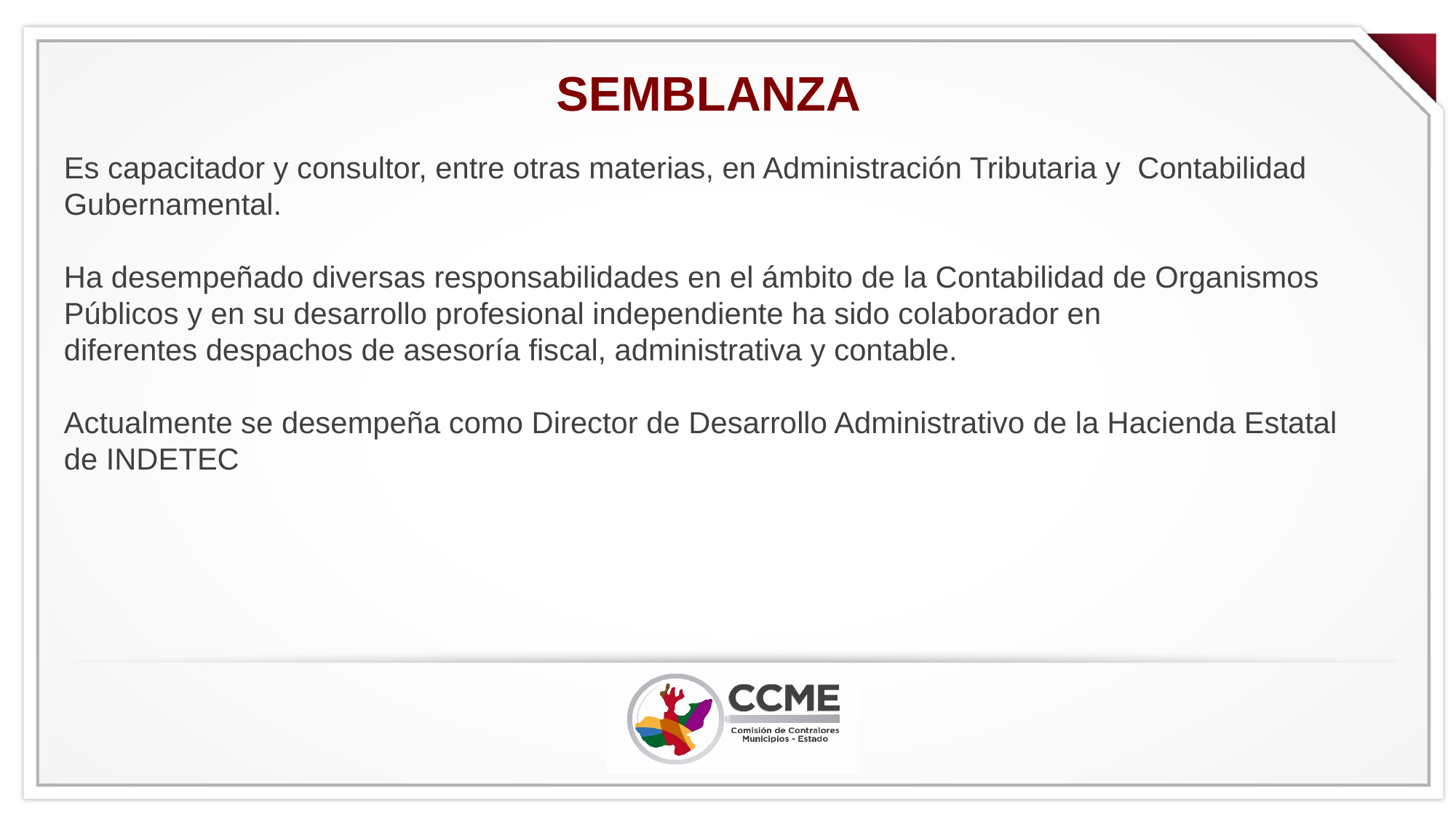

SEMBLANZA
Es capacitador y consultor, entre otras materias, en Administración Tributaria y  Contabilidad Gubernamental.

Ha desempeñado diversas responsabilidades en el ámbito de la Contabilidad de Organismos Públicos y en su desarrollo profesional independiente ha sido colaborador en diferentes despachos de asesoría fiscal, administrativa y contable.

Actualmente se desempeña como Director de Desarrollo Administrativo de la Hacienda Estatal de INDETEC